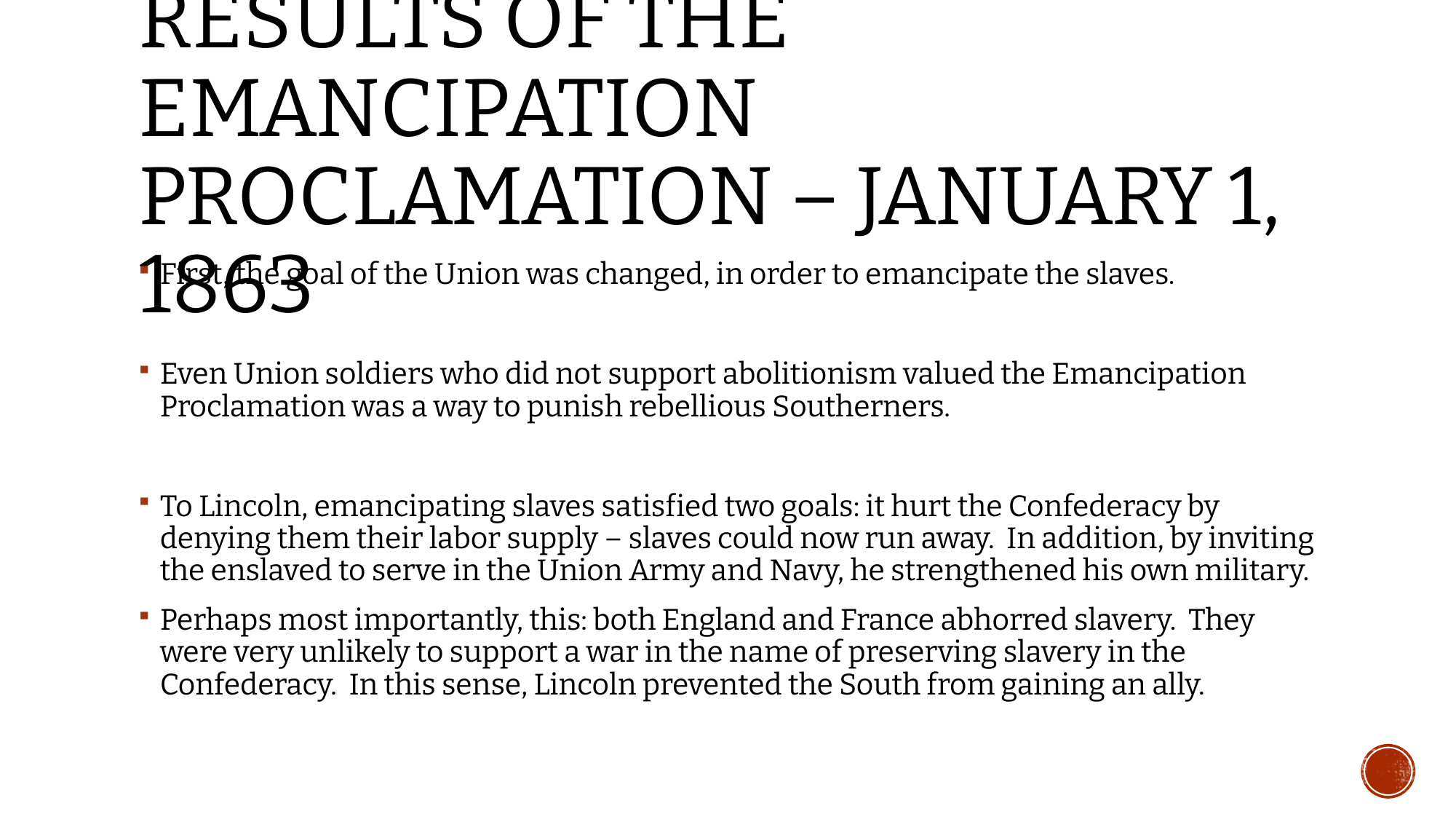

# Results of the Emancipation Proclamation – January 1, 1863
First, the goal of the Union was changed, in order to emancipate the slaves.

Even Union soldiers who did not support abolitionism valued the Emancipation Proclamation was a way to punish rebellious Southerners.

To Lincoln, emancipating slaves satisfied two goals: it hurt the Confederacy by denying them their labor supply – slaves could now run away.  In addition, by inviting the enslaved to serve in the Union Army and Navy, he strengthened his own military.
Perhaps most importantly, this: both England and France abhorred slavery.  They were very unlikely to support a war in the name of preserving slavery in the Confederacy.  In this sense, Lincoln prevented the South from gaining an ally.